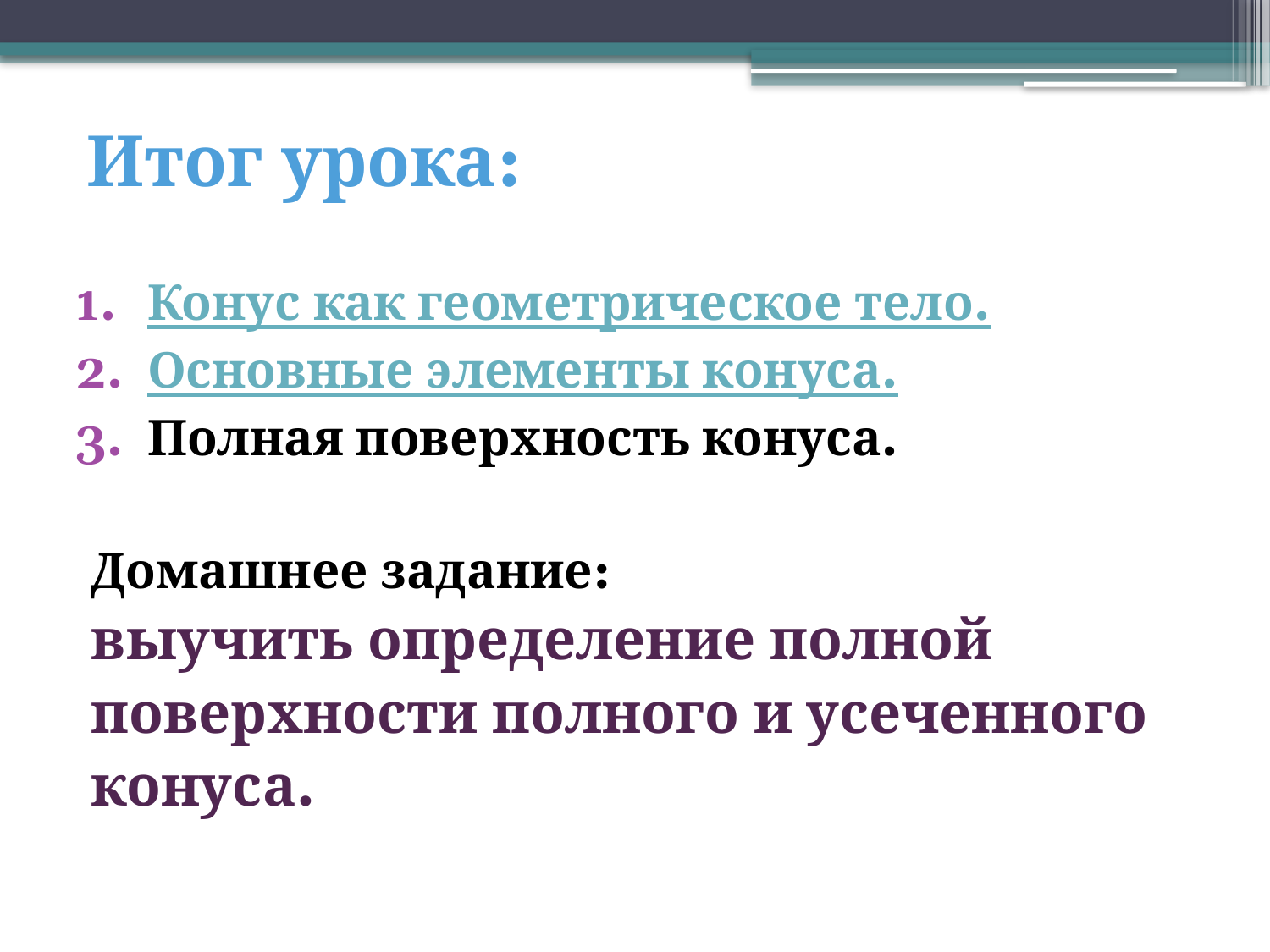

# Итог урока:
Конус как геометрическое тело.
Основные элементы конуса.
Полная поверхность конуса.

Домашнее задание:
выучить определение полной
поверхности полного и усеченного
конуса.